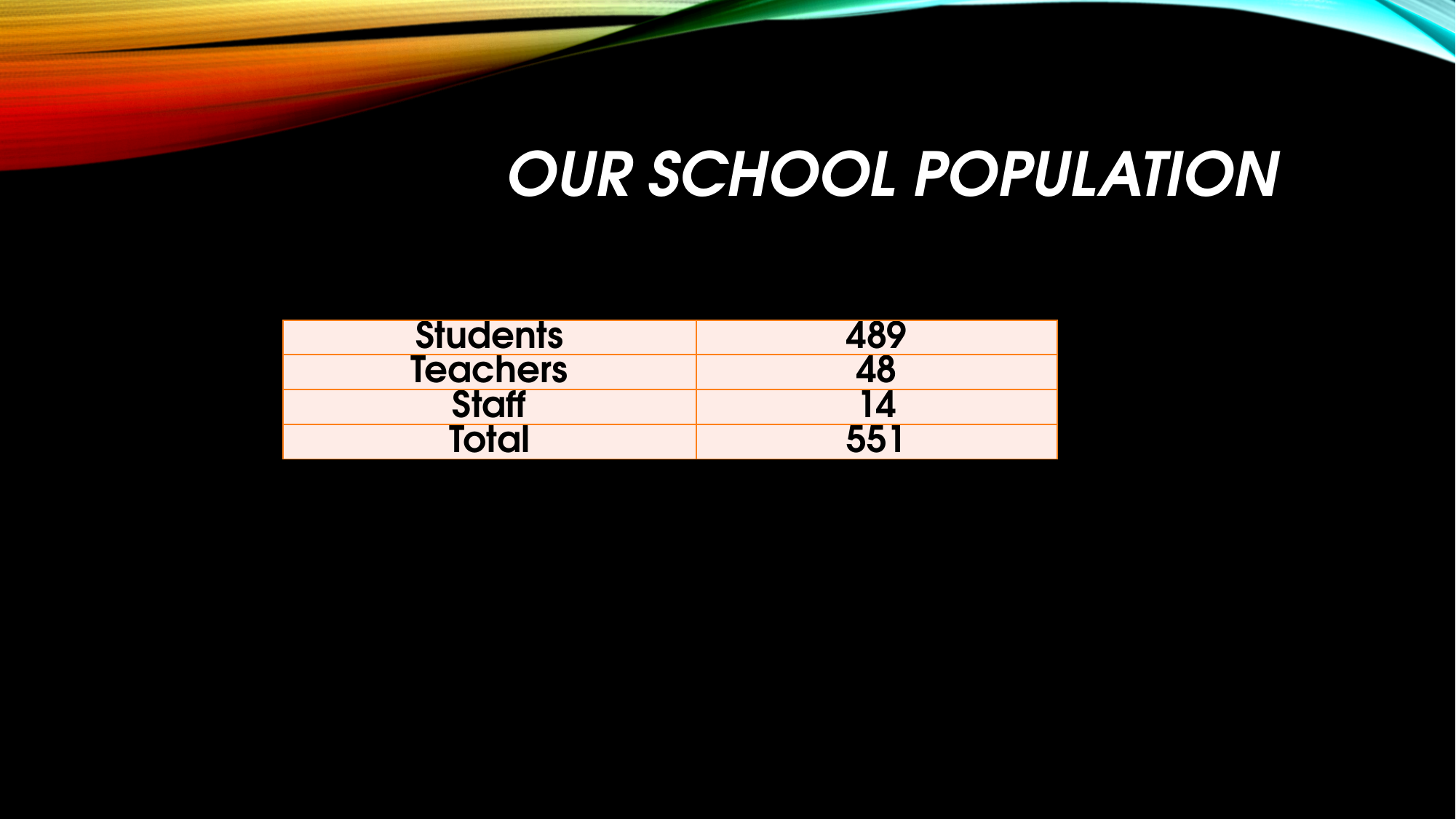

# Our School Population
| Students | 489 |
| --- | --- |
| Teachers | 48 |
| Staff | 14 |
| Total | 551 |